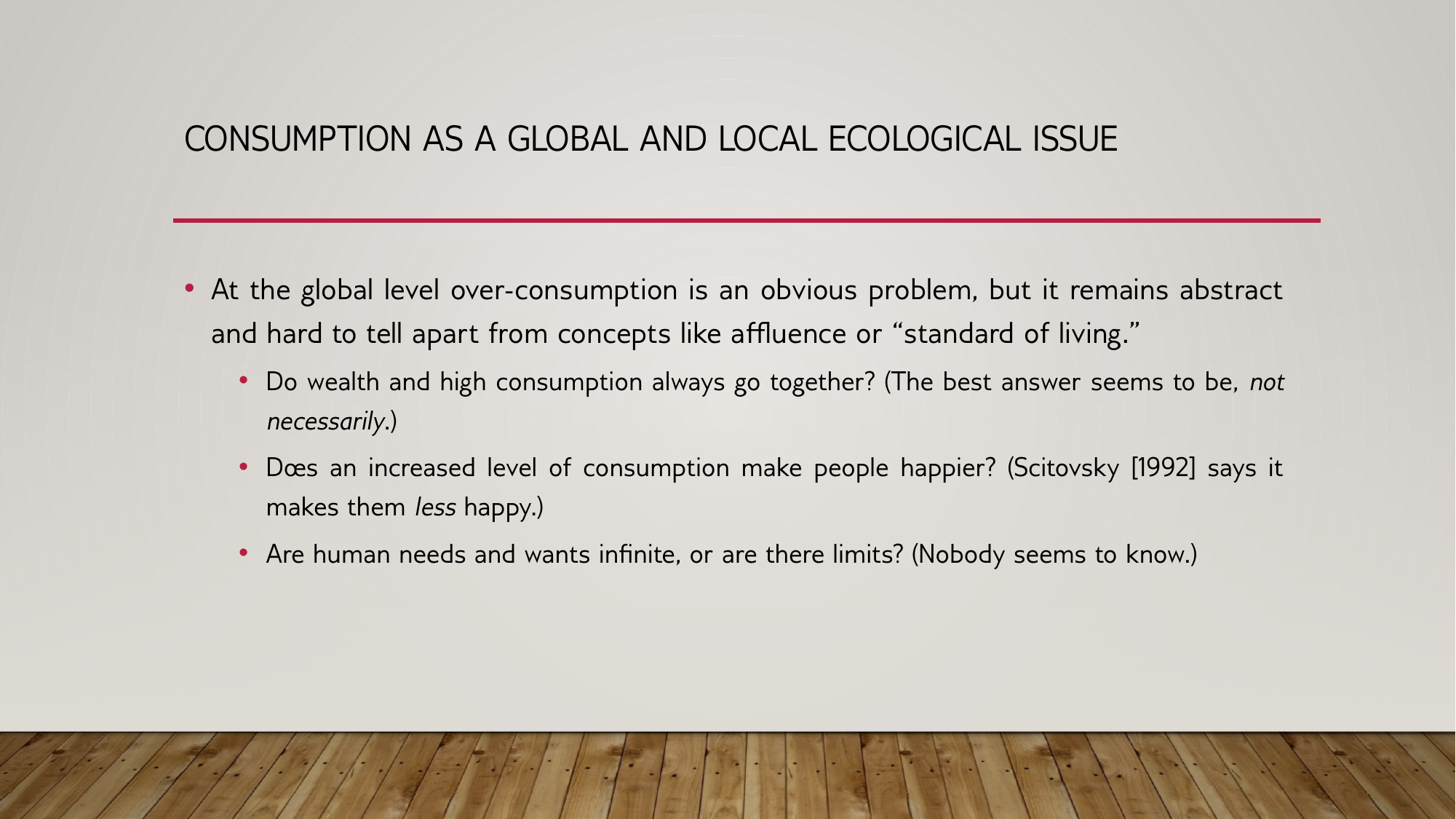

# Consumption as a Global and Local Ecological Issue
At the global level over-consumption is an obvious problem, but it remains abstract and hard to tell apart from concepts like affluence or “standard of living.”
Do wealth and high consumption always go together? (The best answer seems to be, not necessarily.)
Does an increased level of consumption make people happier? (Scitovsky [1992] says it makes them less happy.)
Are human needs and wants infinite, or are there limits? (Nobody seems to know.)